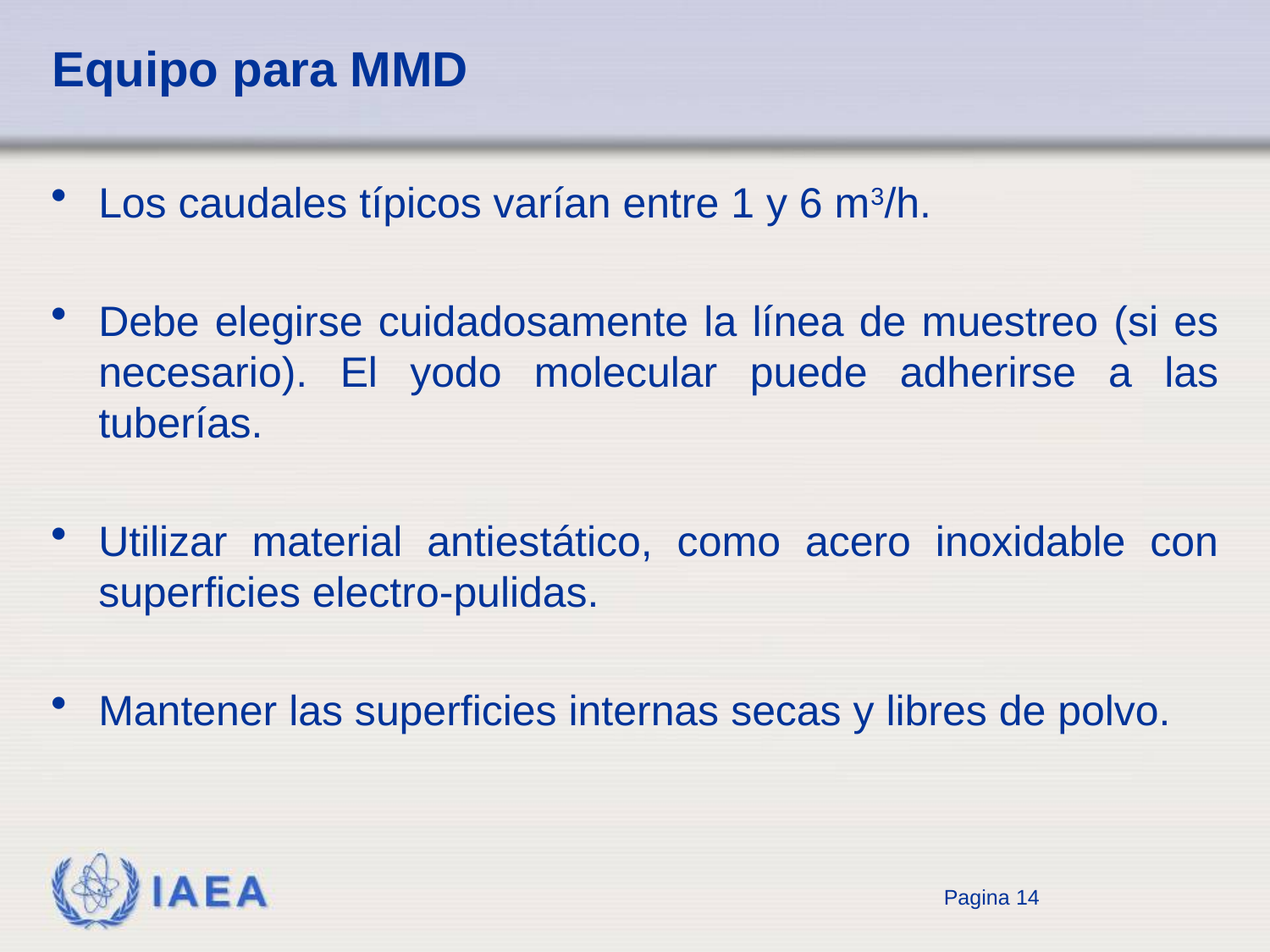

# Equipo para MMD
Los caudales típicos varían entre 1 y 6 m3/h.

Debe elegirse cuidadosamente la línea de muestreo (si es necesario). El yodo molecular puede adherirse a las tuberías.

Utilizar material antiestático, como acero inoxidable con superficies electro-pulidas.

Mantener las superficies internas secas y libres de polvo.